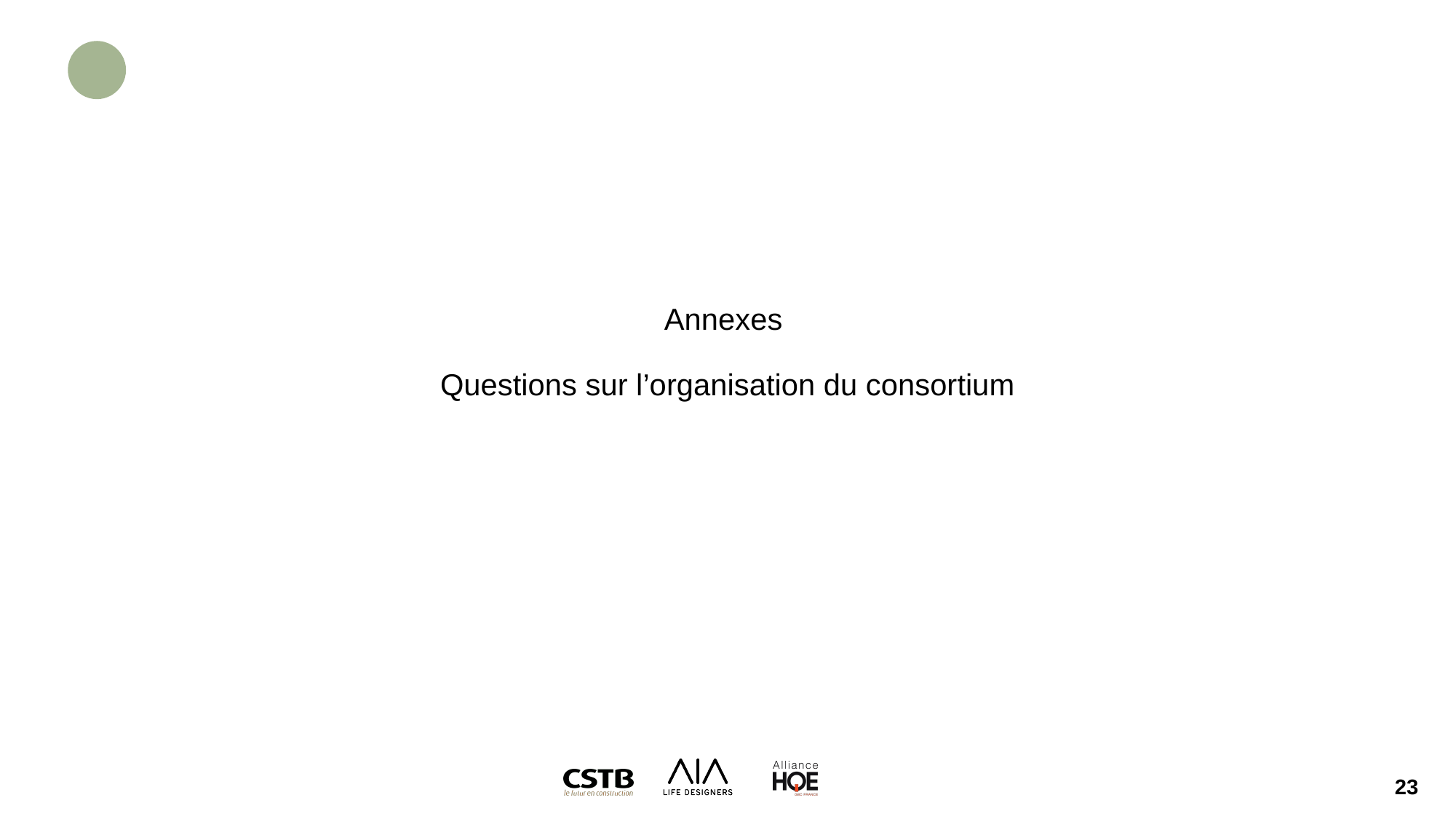

# Annexes Questions sur l’organisation du consortium